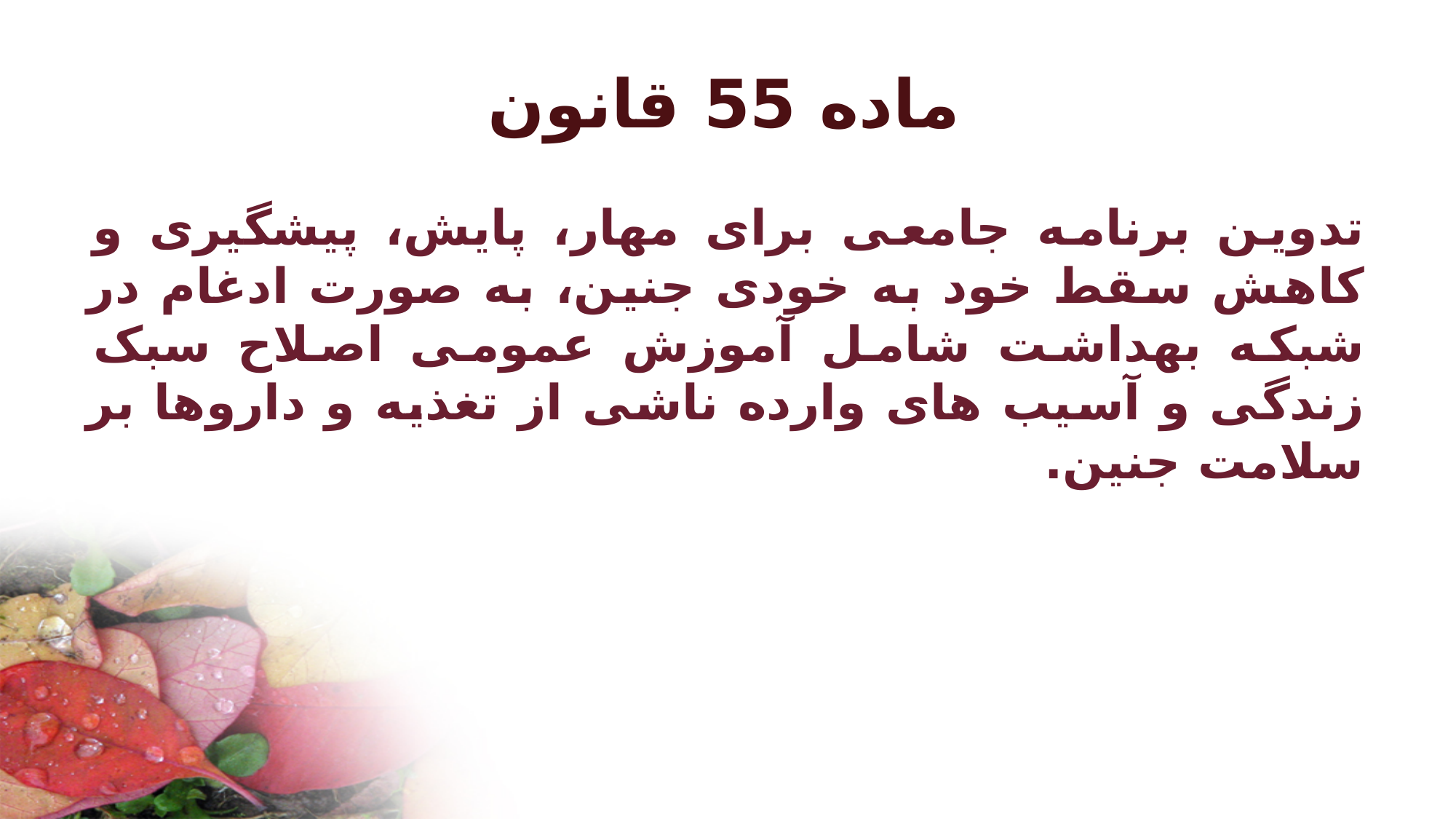

# ماده 55 قانون
تدوین برنامه جامعی برای مهار، پایش، پیشگیری و کاهش سقط خود به خودی جنین، به صورت ادغام در شبکه بهداشت شامل آموزش عمومی اصلاح سبک زندگی و آسیب های وارده ناشی از تغذیه و داروها بر سلامت جنین.